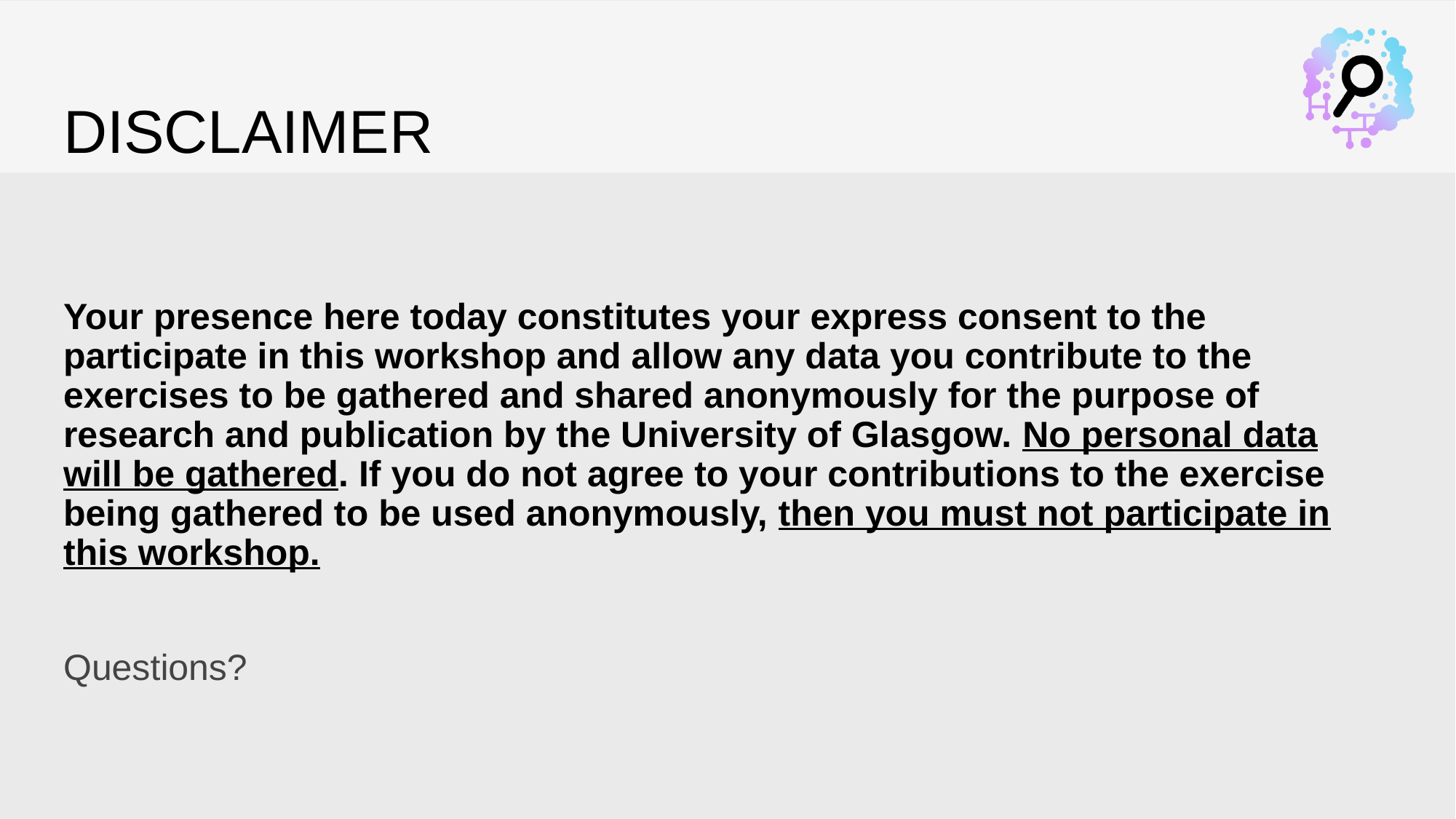

# Disclaimer
Your presence here today constitutes your express consent to the participate in this workshop and allow any data you contribute to the exercises to be gathered and shared anonymously for the purpose of research and publication by the University of Glasgow. No personal data will be gathered. If you do not agree to your contributions to the exercise being gathered to be used anonymously, then you must not participate in this workshop.

Questions?